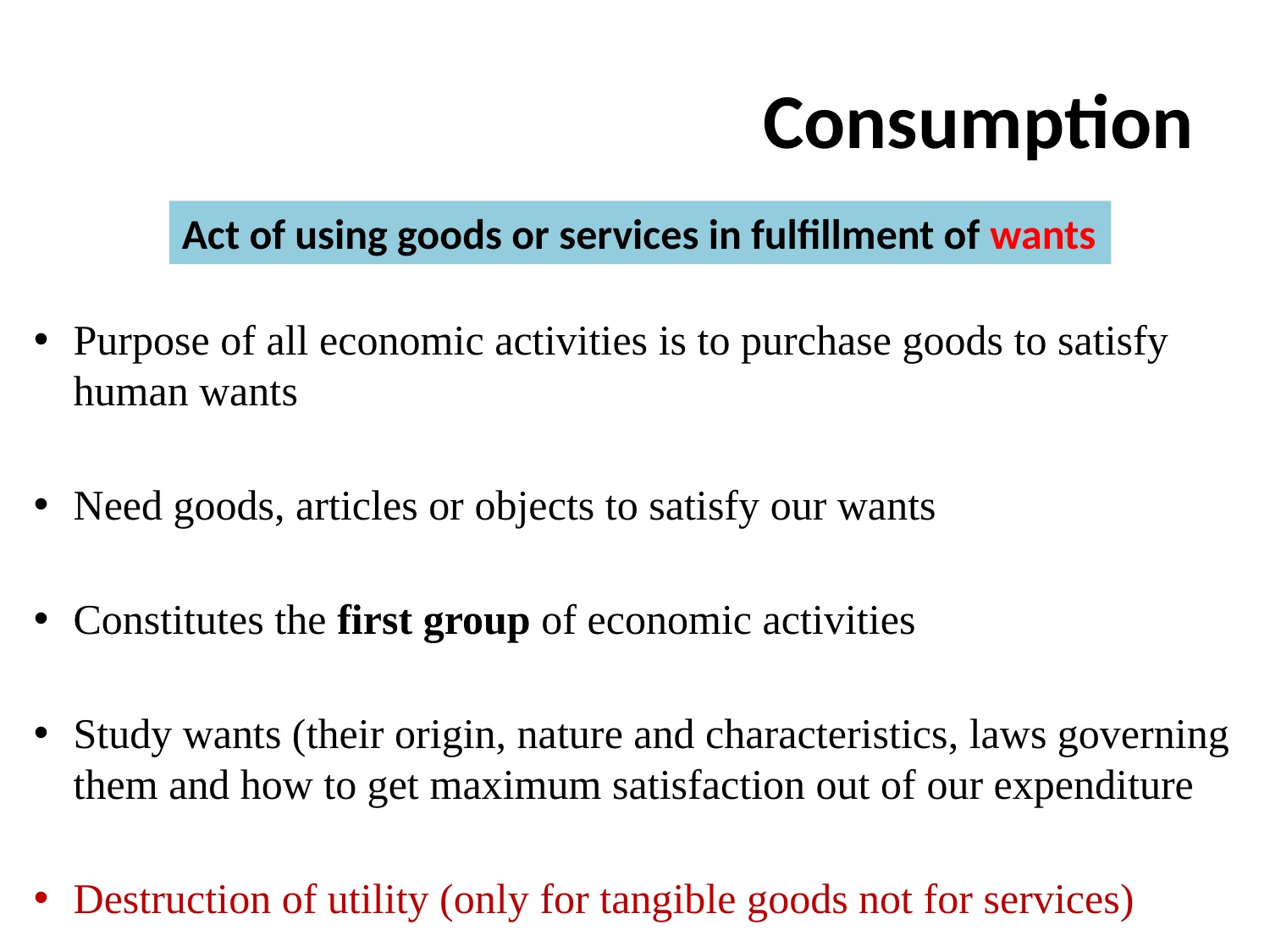

# Consumption

Act of using goods or services in fulfillment of wants
Purpose of all economic activities is to purchase goods to satisfy human wants
Need goods, articles or objects to satisfy our wants
Constitutes the first group of economic activities
Study wants (their origin, nature and characteristics, laws governing them and how to get maximum satisfaction out of our expenditure
Destruction of utility (only for tangible goods not for services)